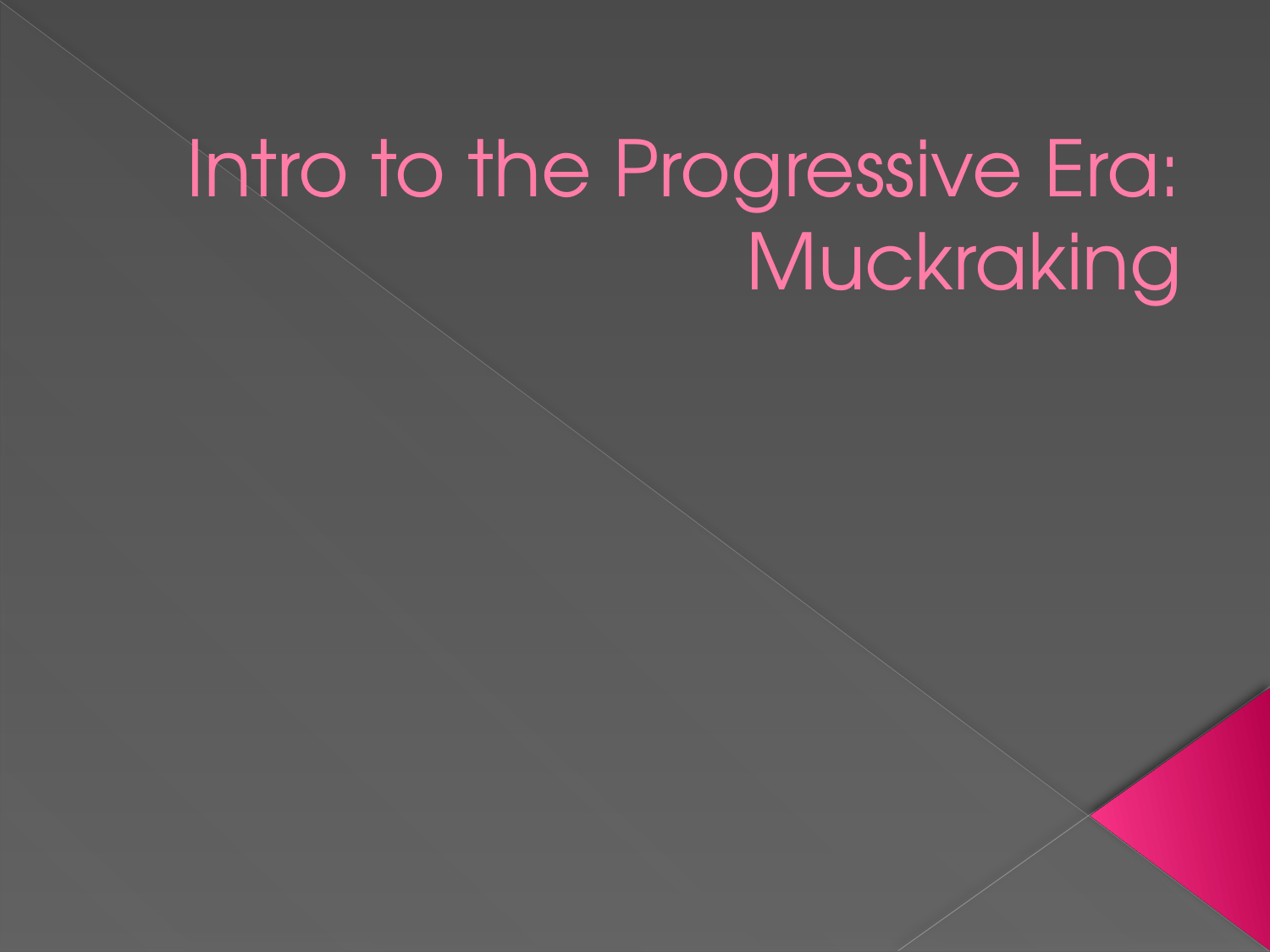

# Intro to the Progressive Era: Muckraking